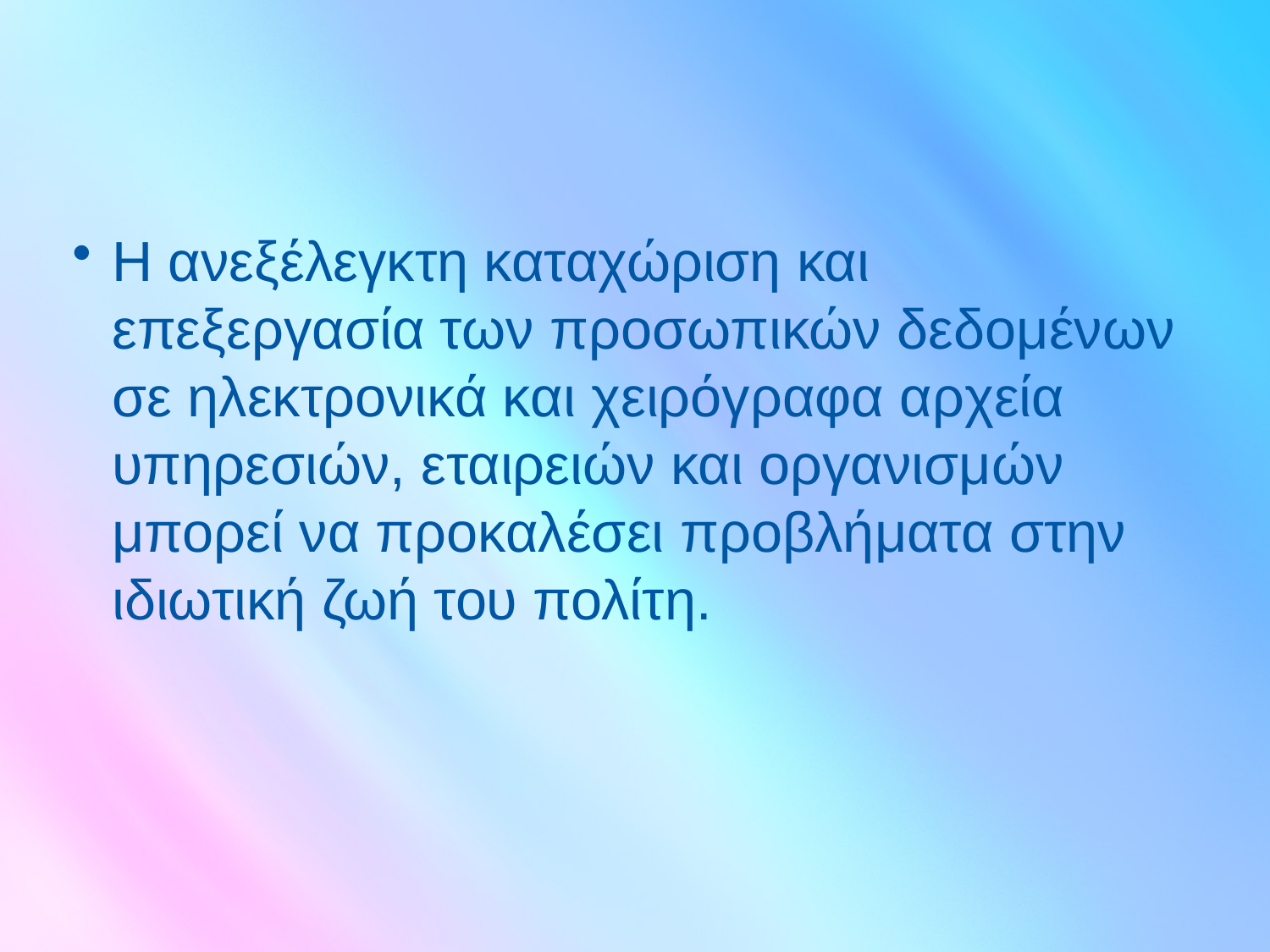

#
Η ανεξέλεγκτη καταχώριση και επεξεργασία των προσωπικών δεδομένων σε ηλεκτρονικά και χειρόγραφα αρχεία υπηρεσιών, εταιρειών και οργανισμών μπορεί να προκαλέσει προβλήματα στην ιδιωτική ζωή του πολίτη.